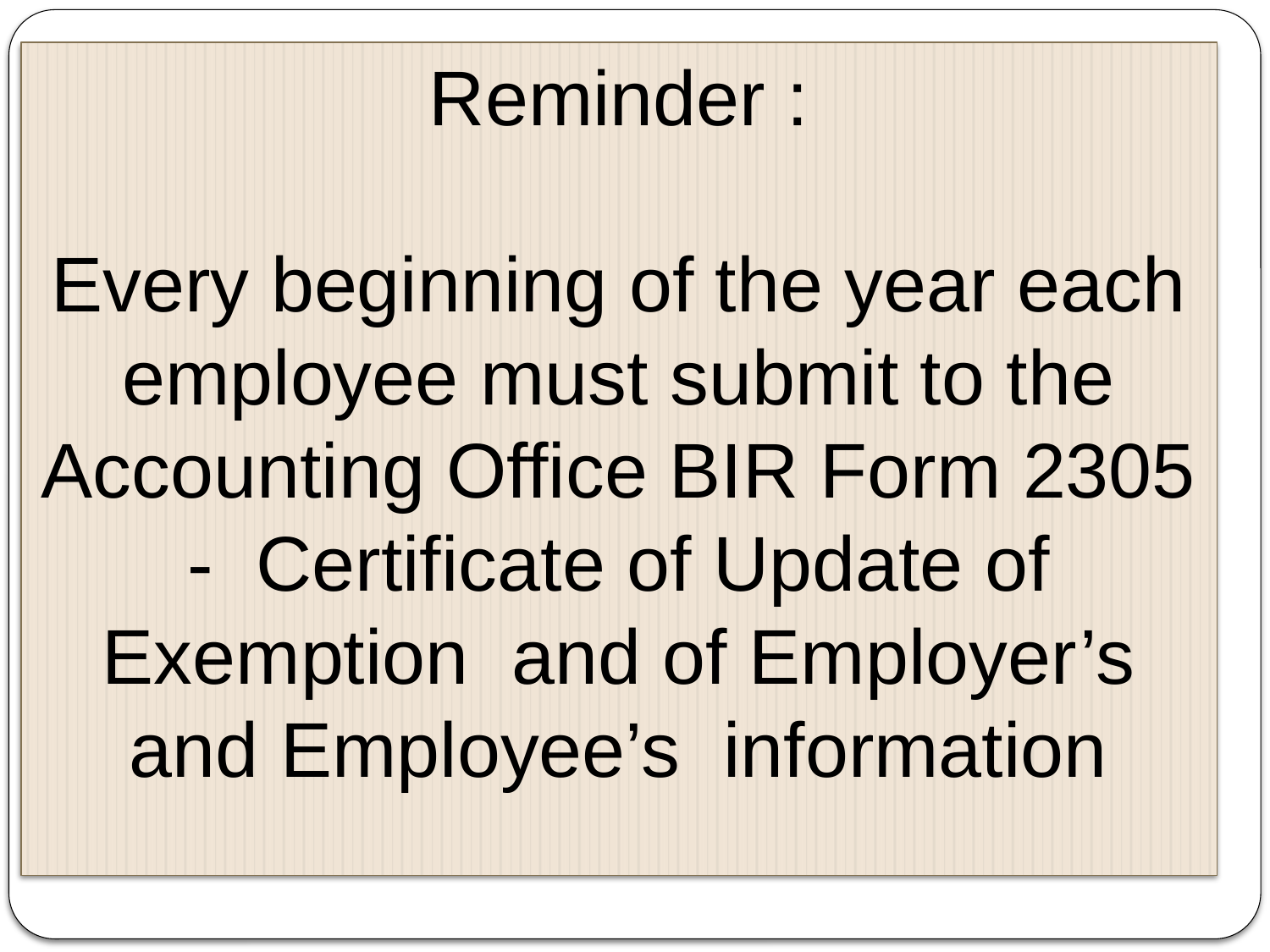

Reminder :

Every beginning of the year each employee must submit to the Accounting Office BIR Form 2305  -  Certificate of Update of  Exemption  and of Employer’s and Employee’s  information